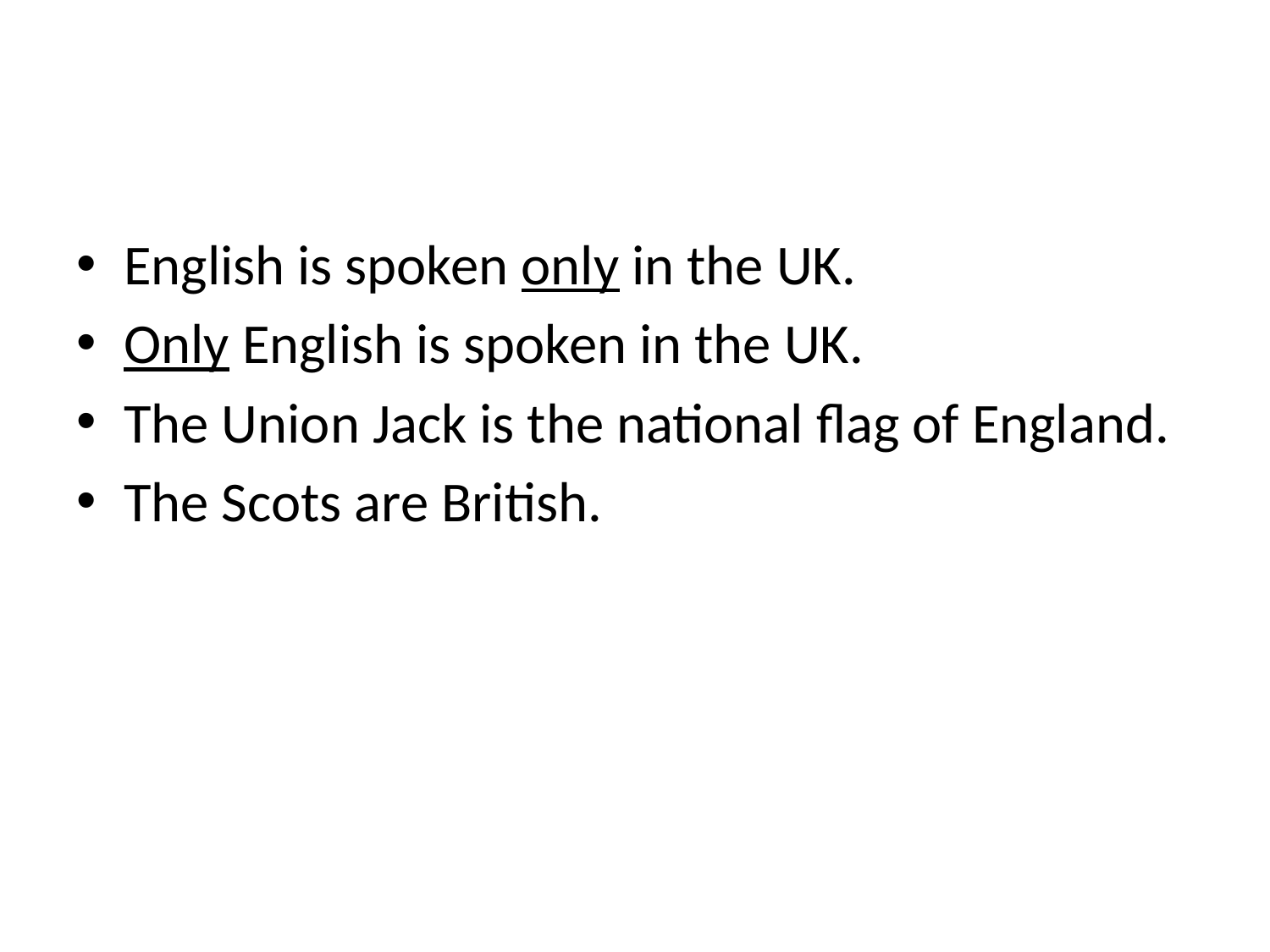

#
English is spoken only in the UK.
Only English is spoken in the UK.
The Union Jack is the national flag of England.
The Scots are British.